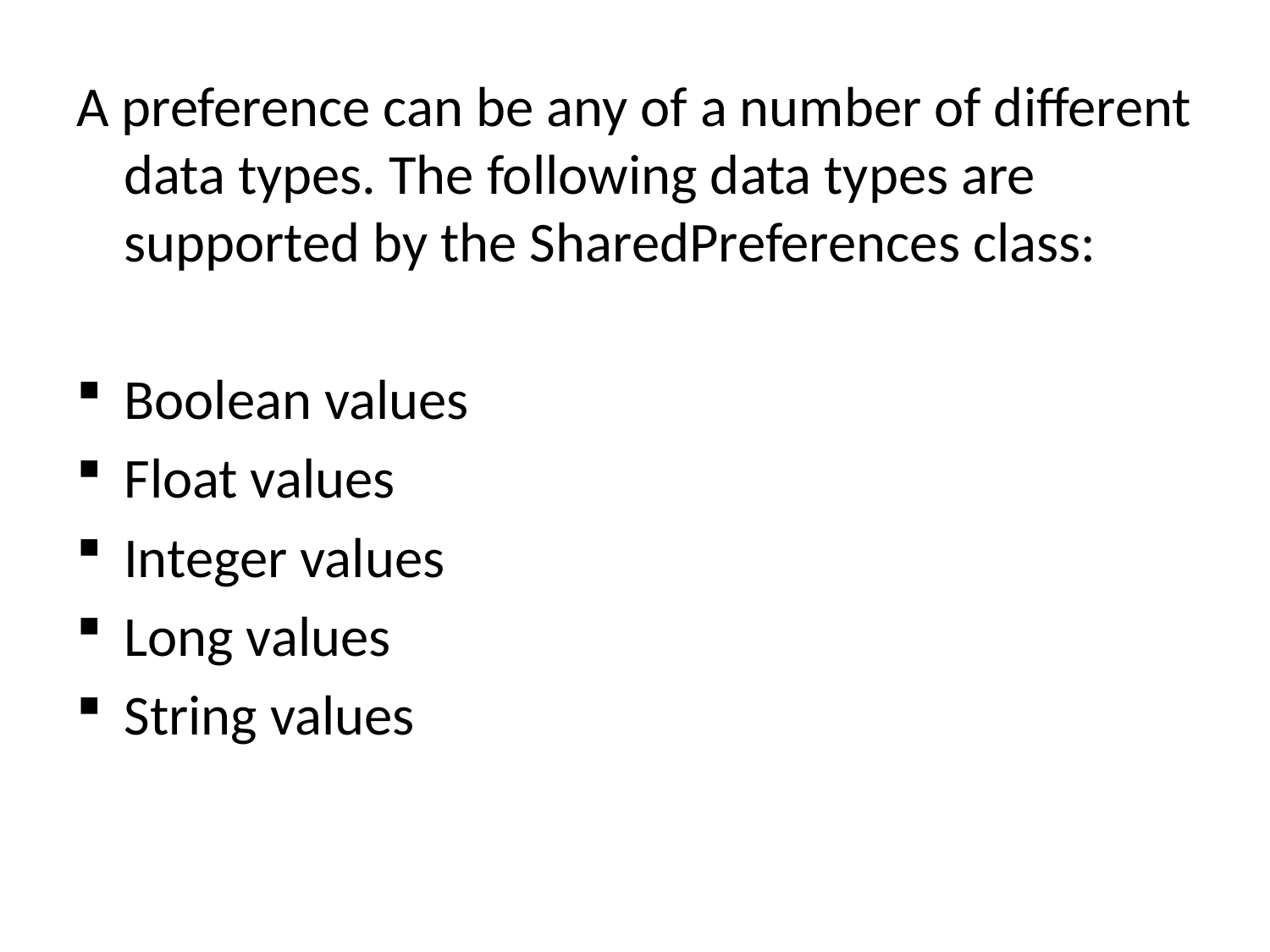

A preference can be any of a number of different data types. The following data types are supported by the SharedPreferences class:

Boolean values
Float values
Integer values
Long values
String values